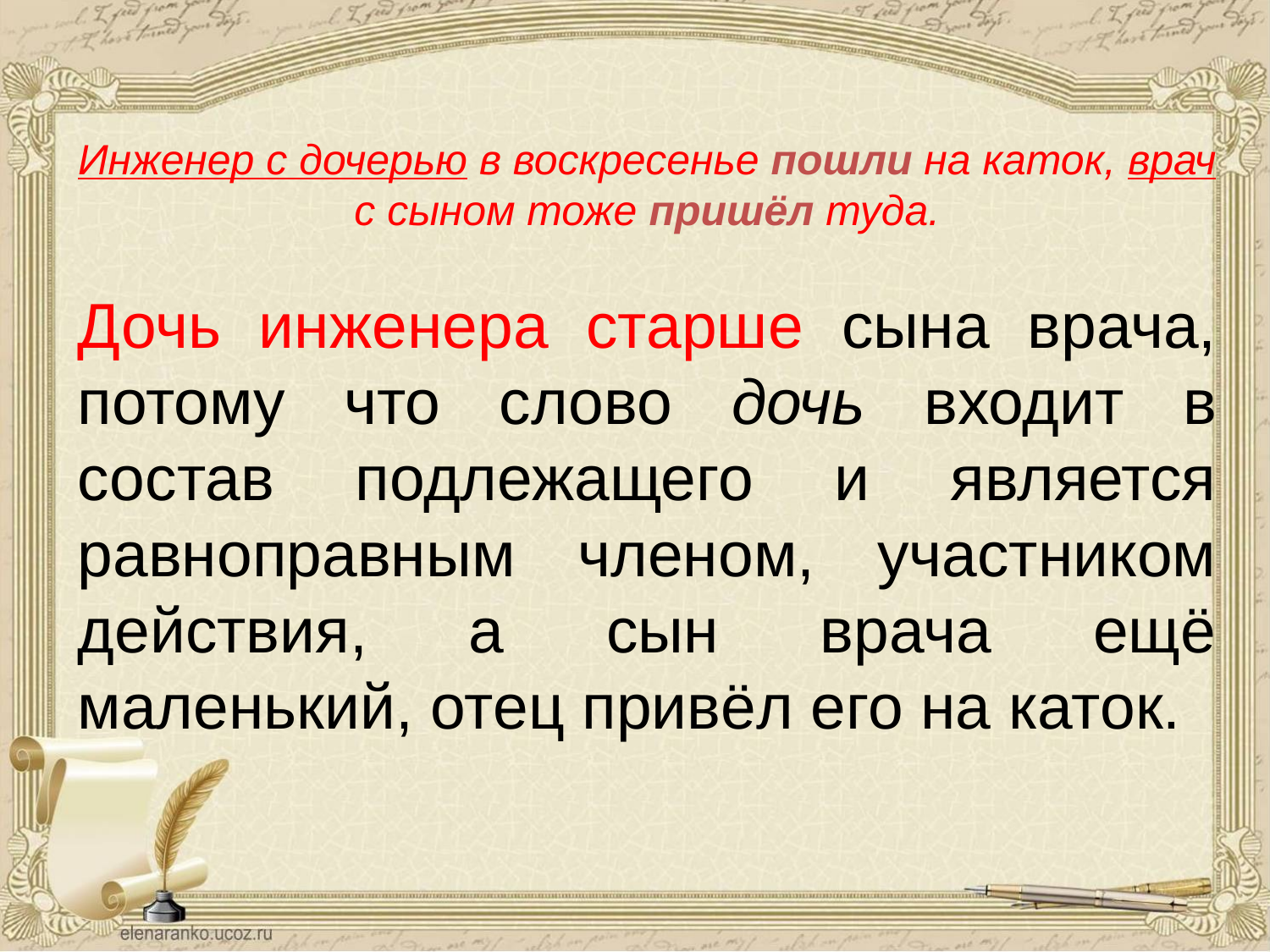

Инженер с дочерью в воскресенье пошли на каток, врач с сыном тоже пришёл туда.

Дочь инженера старше сына врача, потому что слово дочь входит в состав подлежащего и является равноправным членом, участником действия, а сын врача ещё маленький, отец привёл его на каток.